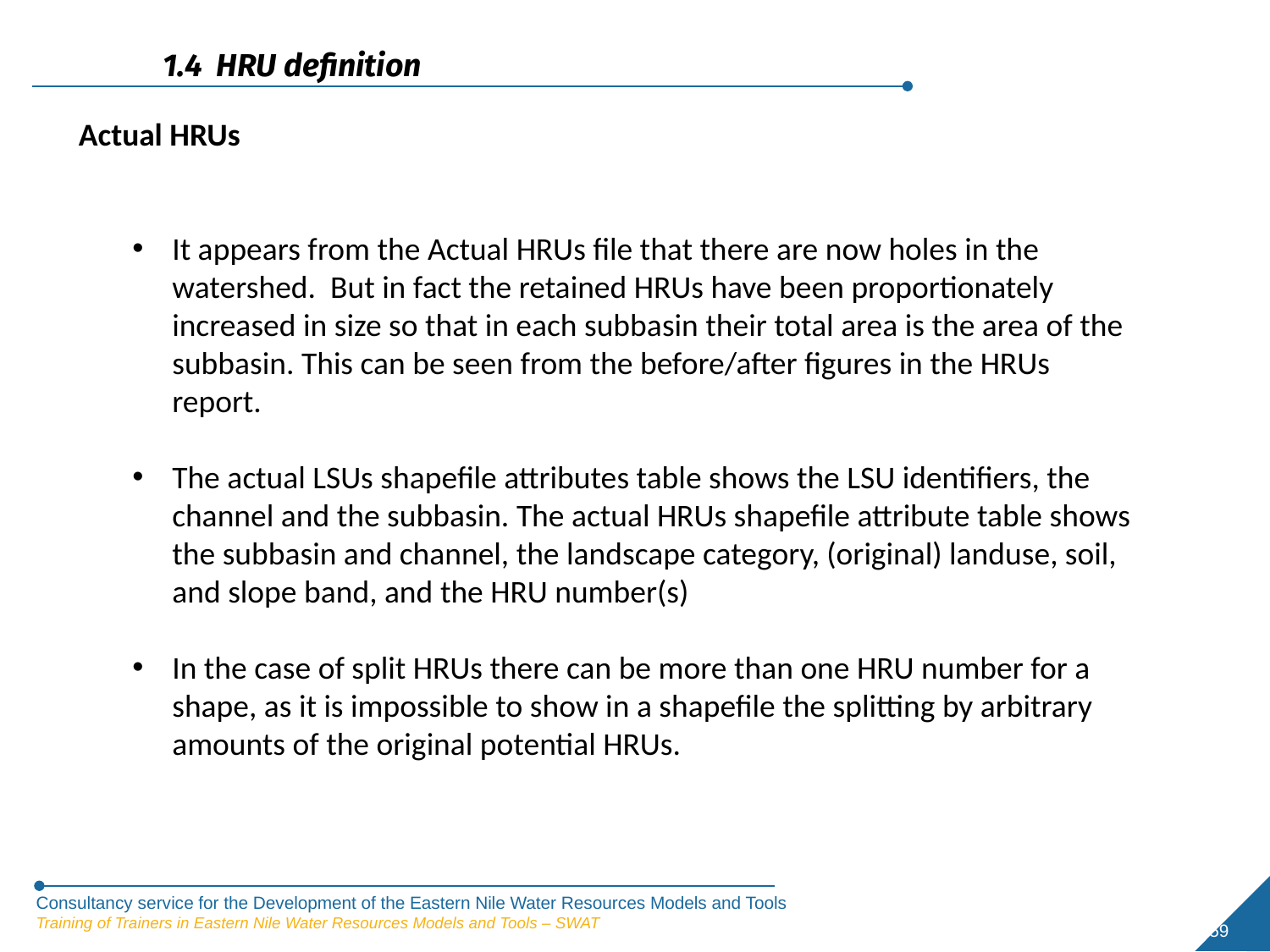

1.4  HRU definition
Actual HRUs

It appears from the Actual HRUs file that there are now holes in the watershed.  But in fact the retained HRUs have been proportionately increased in size so that in each subbasin their total area is the area of the subbasin. This can be seen from the before/after figures in the HRUs report.

The actual LSUs shapefile attributes table shows the LSU identifiers, the channel and the subbasin. The actual HRUs shapefile attribute table shows the subbasin and channel, the landscape category, (original) landuse, soil, and slope band, and the HRU number(s)

In the case of split HRUs there can be more than one HRU number for a shape, as it is impossible to show in a shapefile the splitting by arbitrary amounts of the original potential HRUs.